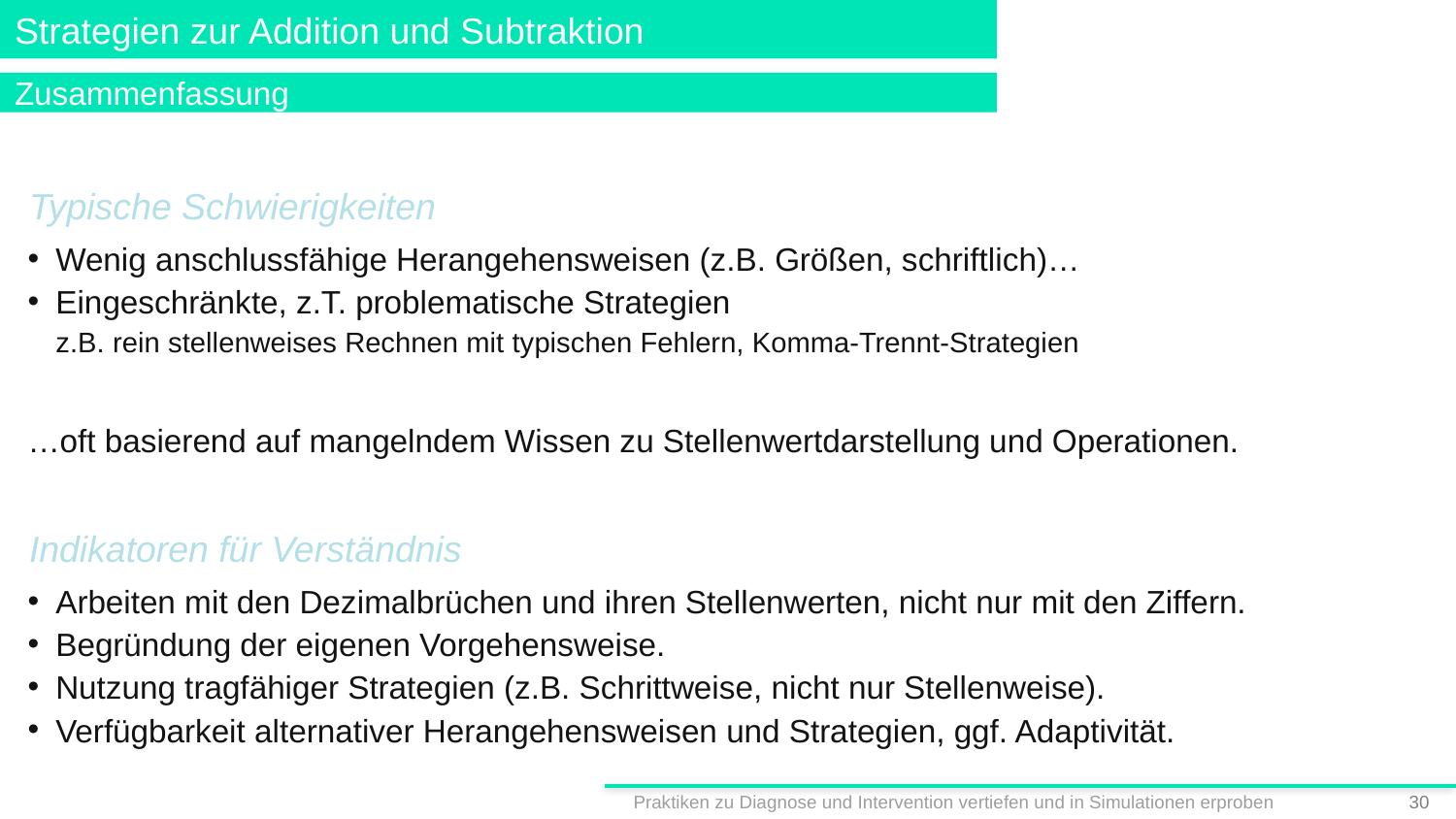

# Strategien zur Addition und Subtraktion

Zusammenfassung

Typische Schwierigkeiten
Wenig anschlussfähige Herangehensweisen (z.B. Größen, schriftlich)…
Eingeschränkte, z.T. problematische Strategien
z.B. rein stellenweises Rechnen mit typischen Fehlern, Komma-Trennt-Strategien

…oft basierend auf mangelndem Wissen zu Stellenwertdarstellung und Operationen.

Indikatoren für Verständnis
Arbeiten mit den Dezimalbrüchen und ihren Stellenwerten, nicht nur mit den Ziffern.
Begründung der eigenen Vorgehensweise.
Nutzung tragfähiger Strategien (z.B. Schrittweise, nicht nur Stellenweise).
Verfügbarkeit alternativer Herangehensweisen und Strategien, ggf. Adaptivität.

Praktiken zu Diagnose und Intervention vertiefen und in Simulationen erproben
30